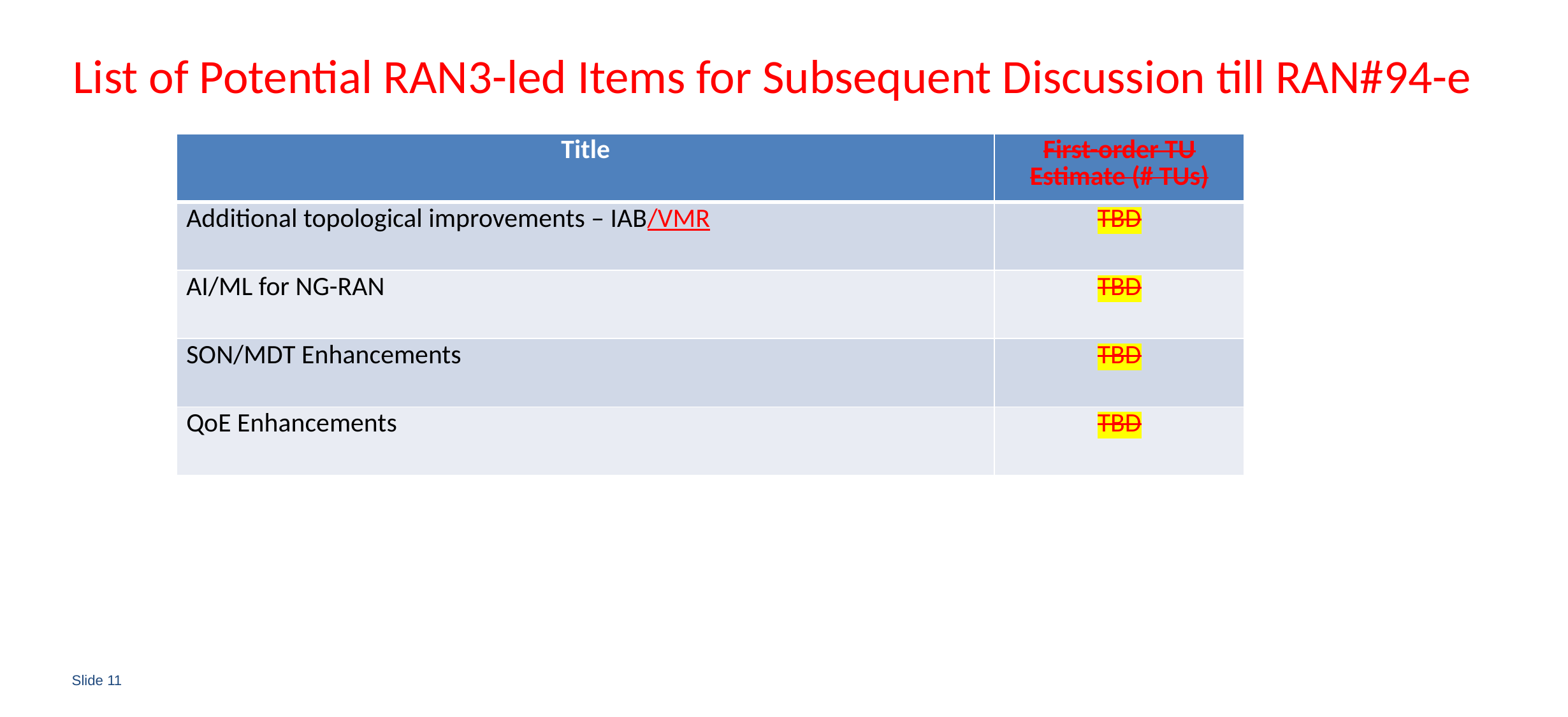

# List of Potential RAN3-led Items for Subsequent Discussion till RAN#94-e
| Title | First-order TU Estimate (# TUs) |
| --- | --- |
| Additional topological improvements – IAB/VMR | TBD |
| AI/ML for NG-RAN | TBD |
| SON/MDT Enhancements | TBD |
| QoE Enhancements | TBD |